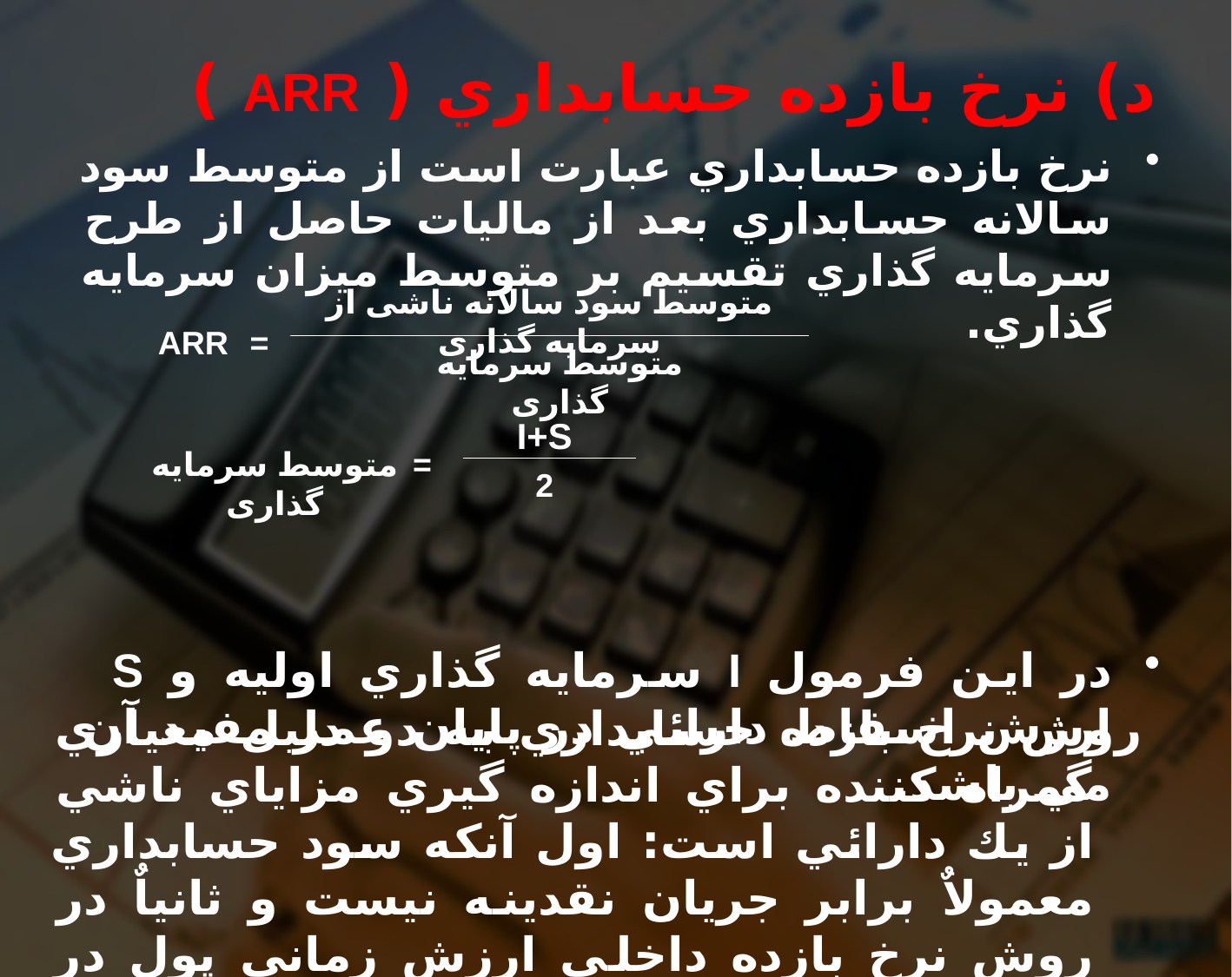

# د) نرخ بازده حسابداري ( ARR )
نرخ بازده حسابداري عبارت است از متوسط سود سالانه حسابداري بعد از ماليات حاصل از طرح سرمايه گذاري تقسيم بر متوسط ميزان سرمايه گذاري.

در اين فرمول I سرمايه گذاري اوليه و S  ارزش اسقاط دارائي در پايان عمر مفيد آن مي باشد.
متوسط سود سالانه ناشی از سرمایه گذاری
ARR
=
متوسط سرمایه گذاری
I+S
متوسط سرمایه گذاری
=
2
روش نرخ بازده حسابداري به دو دليل معياري گمراه كننده براي اندازه گيري مزاياي ناشي از يك دارائي است: اول آنكه سود حسابداري معمولاٌ برابر جريان نقدينه نيست و ثانياٌ در روش نرخ بازده داخلي ارزش زماني پول در نظر گرفته نمي شود.